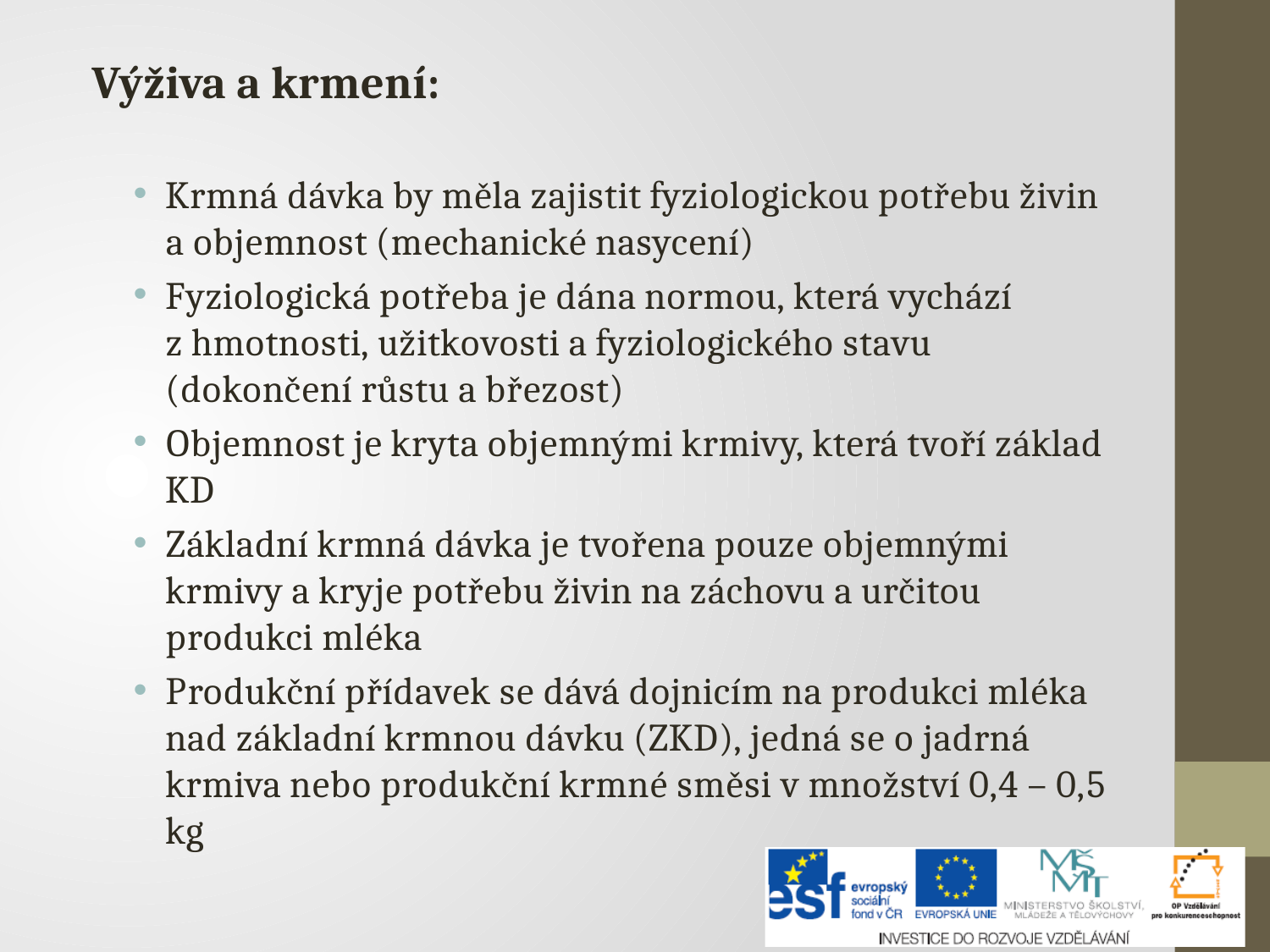

Výživa a krmení:

Krmná dávka by měla zajistit fyziologickou potřebu živin a objemnost (mechanické nasycení)
Fyziologická potřeba je dána normou, která vychází z hmotnosti, užitkovosti a fyziologického stavu (dokončení růstu a březost)
Objemnost je kryta objemnými krmivy, která tvoří základ KD
Základní krmná dávka je tvořena pouze objemnými krmivy a kryje potřebu živin na záchovu a určitou produkci mléka
Produkční přídavek se dává dojnicím na produkci mléka nad základní krmnou dávku (ZKD), jedná se o jadrná krmiva nebo produkční krmné směsi v množství 0,4 – 0,5 kg